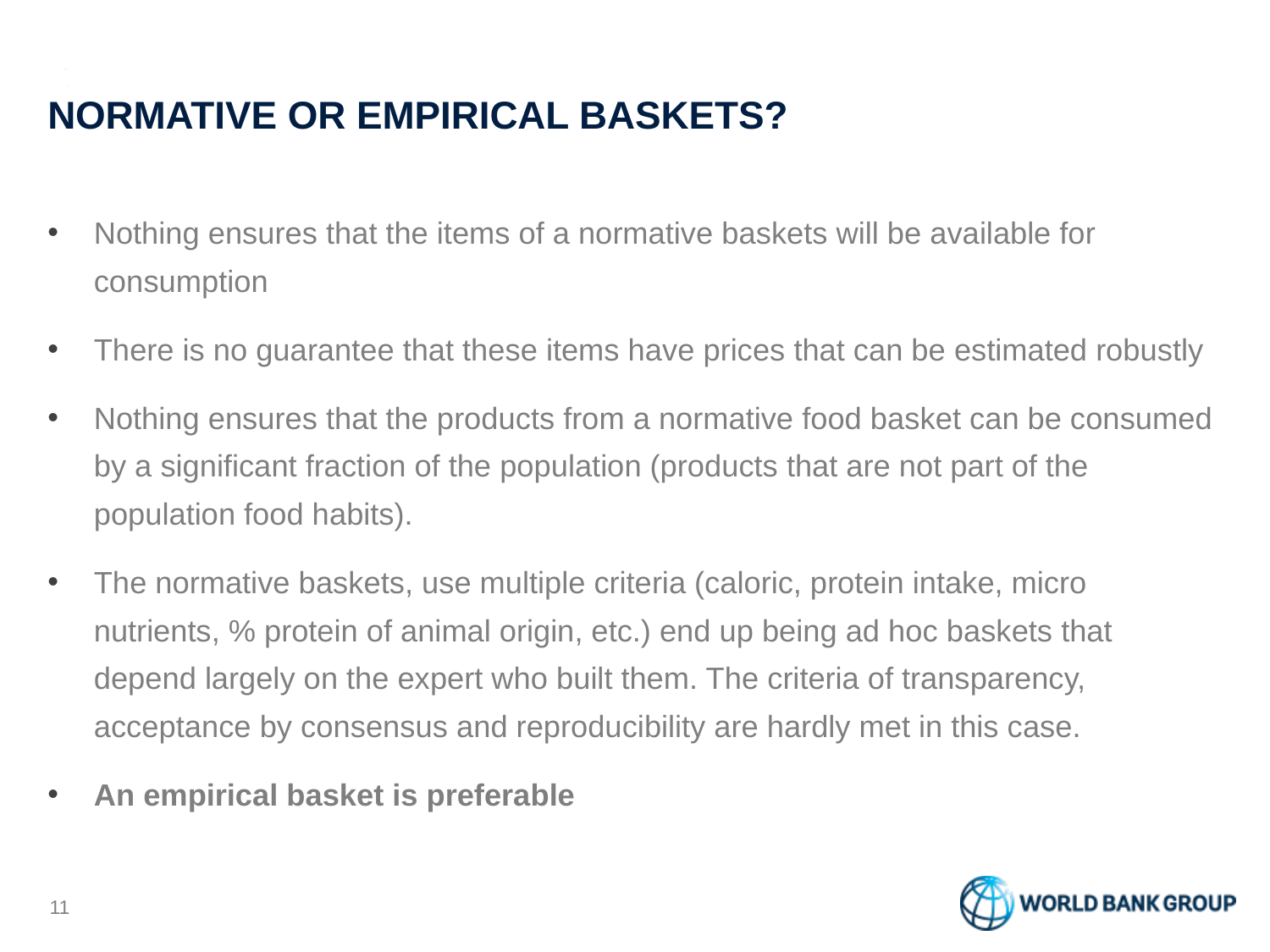

# NORMATIVE OR EMPIRICAL BASKETS?
Nothing ensures that the items of a normative baskets will be available for consumption
There is no guarantee that these items have prices that can be estimated robustly
Nothing ensures that the products from a normative food basket can be consumed by a significant fraction of the population (products that are not part of the population food habits).
The normative baskets, use multiple criteria (caloric, protein intake, micro nutrients, % protein of animal origin, etc.) end up being ad hoc baskets that depend largely on the expert who built them. The criteria of transparency, acceptance by consensus and reproducibility are hardly met in this case.
An empirical basket is preferable
11